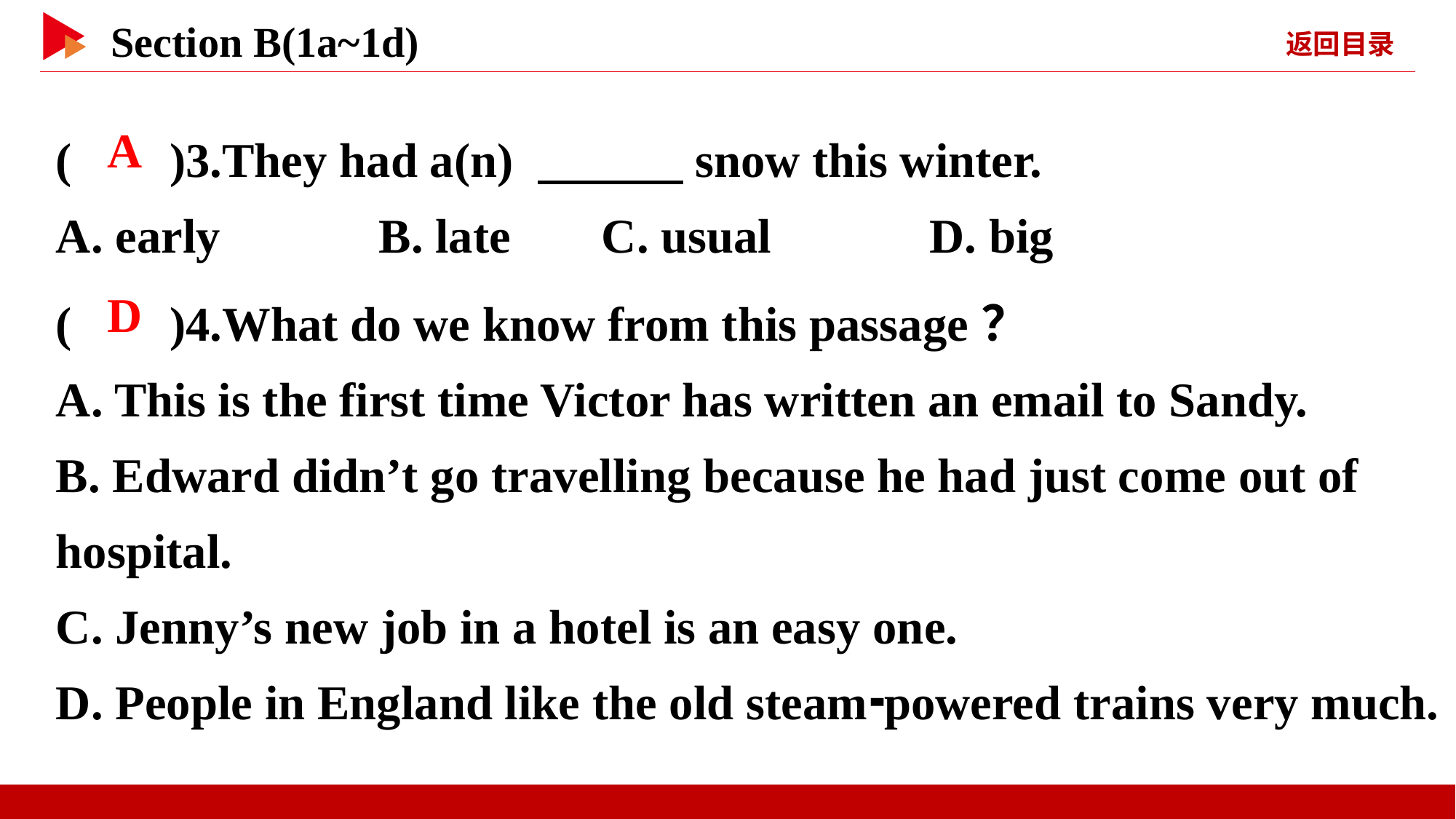

(        )3.They had a(n) 　　　snow this winter.
A. early             B. late	C. usual             D. big
   A
(        )4.What do we know from this passage？
A. This is the first time Victor has written an email to Sandy.
B. Edward didn’t go travelling because he had just come out of hospital.
C. Jenny’s new job in a hotel is an easy one.
D. People in England like the old steam⁃powered trains very much.
   D